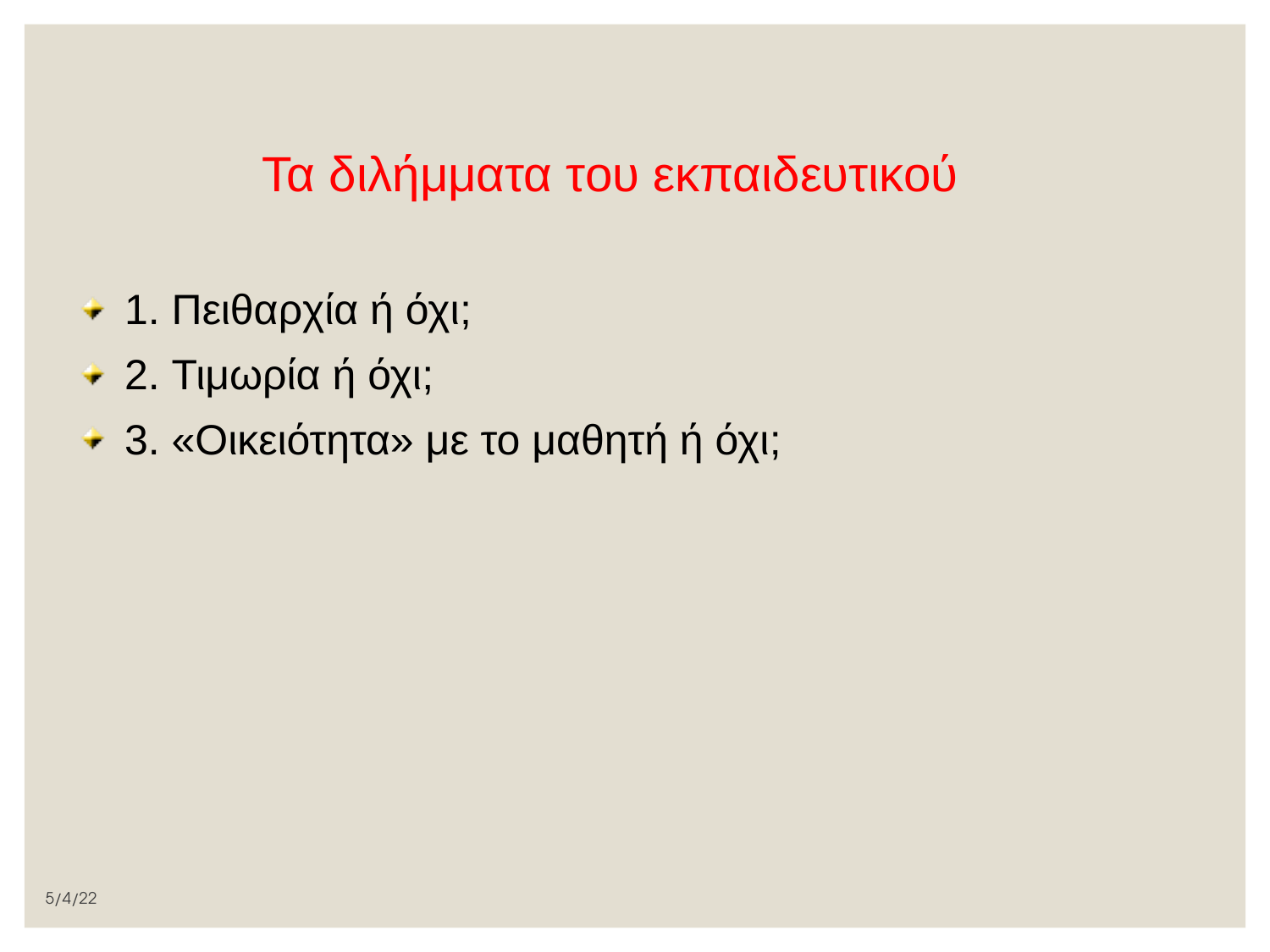

# Τα διλήμματα του εκπαιδευτικού
1. Πειθαρχία ή όχι;
2. Τιμωρία ή όχι;
3. «Οικειότητα» με το μαθητή ή όχι;

5/4/22